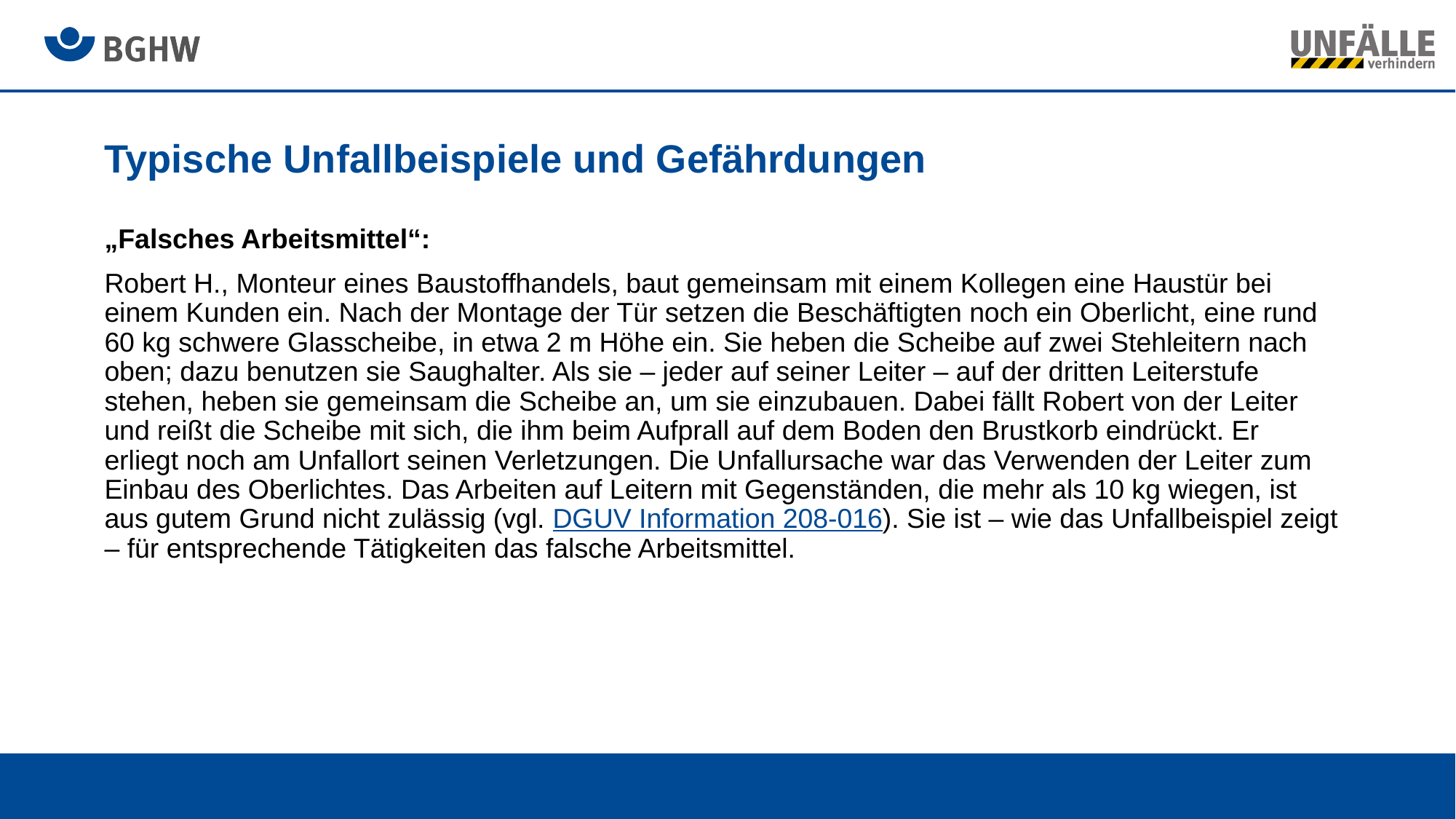

# Typische Unfallbeispiele und Gefährdungen
„Falsches Arbeitsmittel“:
Robert H., Monteur eines Baustoffhandels, baut gemeinsam mit einem Kollegen eine Haustür bei einem Kunden ein. Nach der Montage der Tür setzen die Beschäftigten noch ein Oberlicht, eine rund 60 kg schwere Glasscheibe, in etwa 2 m Höhe ein. Sie heben die Scheibe auf zwei Stehleitern nach oben; dazu benutzen sie Saughalter. Als sie – jeder auf seiner Leiter – auf der dritten Leiterstufe stehen, heben sie gemeinsam die Scheibe an, um sie einzubauen. Dabei fällt Robert von der Leiter und reißt die Scheibe mit sich, die ihm beim Aufprall auf dem Boden den Brustkorb eindrückt. Er erliegt noch am Unfallort seinen Verletzungen. Die Unfallursache war das Verwenden der Leiter zum Einbau des Oberlichtes. Das Arbeiten auf Leitern mit Gegenständen, die mehr als 10 kg wiegen, ist aus gutem Grund nicht zulässig (vgl. DGUV Information 208-016). Sie ist – wie das Unfallbeispiel zeigt – für entsprechende Tätigkeiten das falsche Arbeitsmittel.